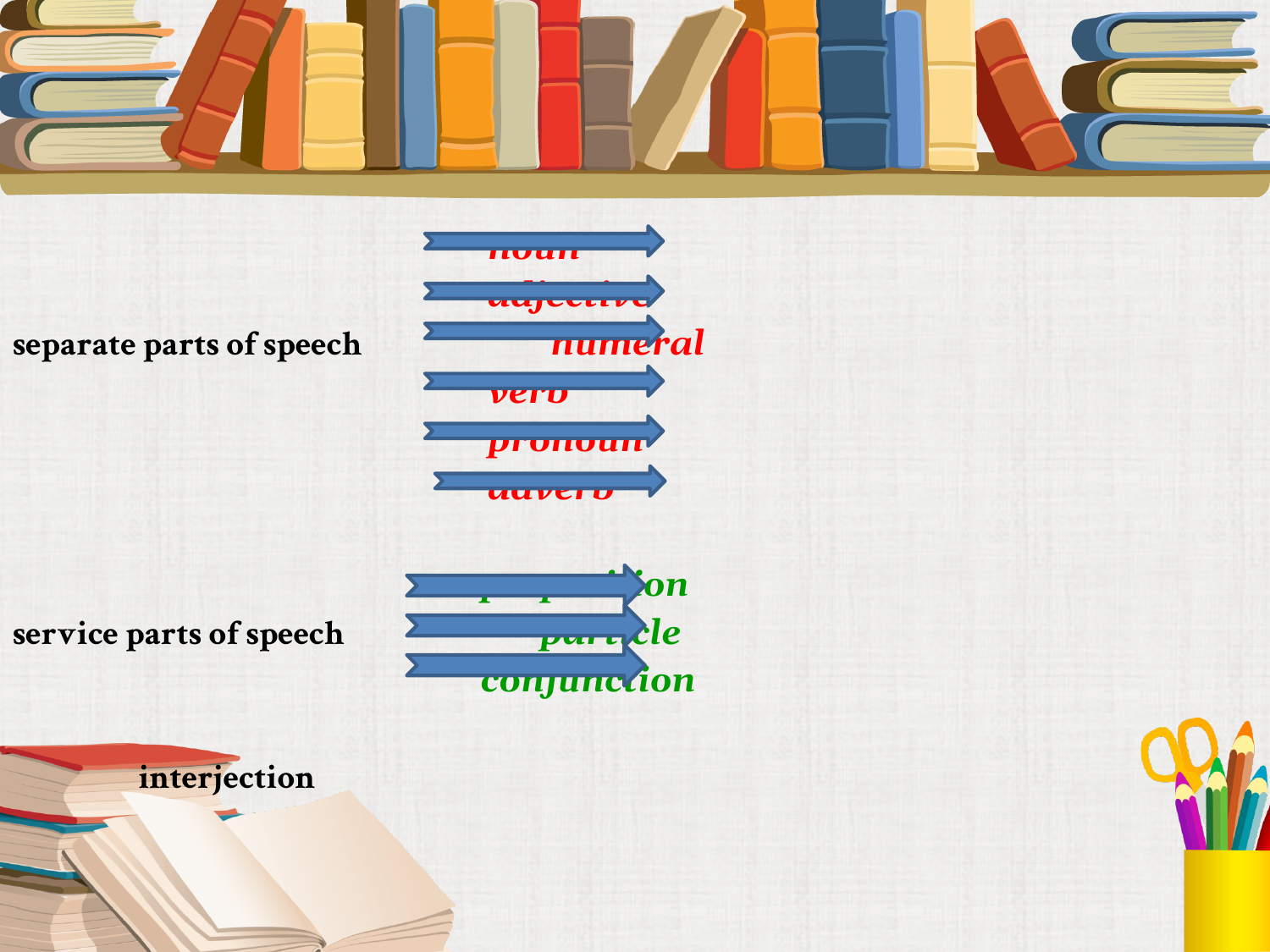

noun
                                                                    adjective
separate parts of speech                           numeral
                                                                    verb
                                                                    pronoun
                                                                    adverb

                                                                   preposition
service parts of speech                            particle
                                                                   conjunction

                  interjection